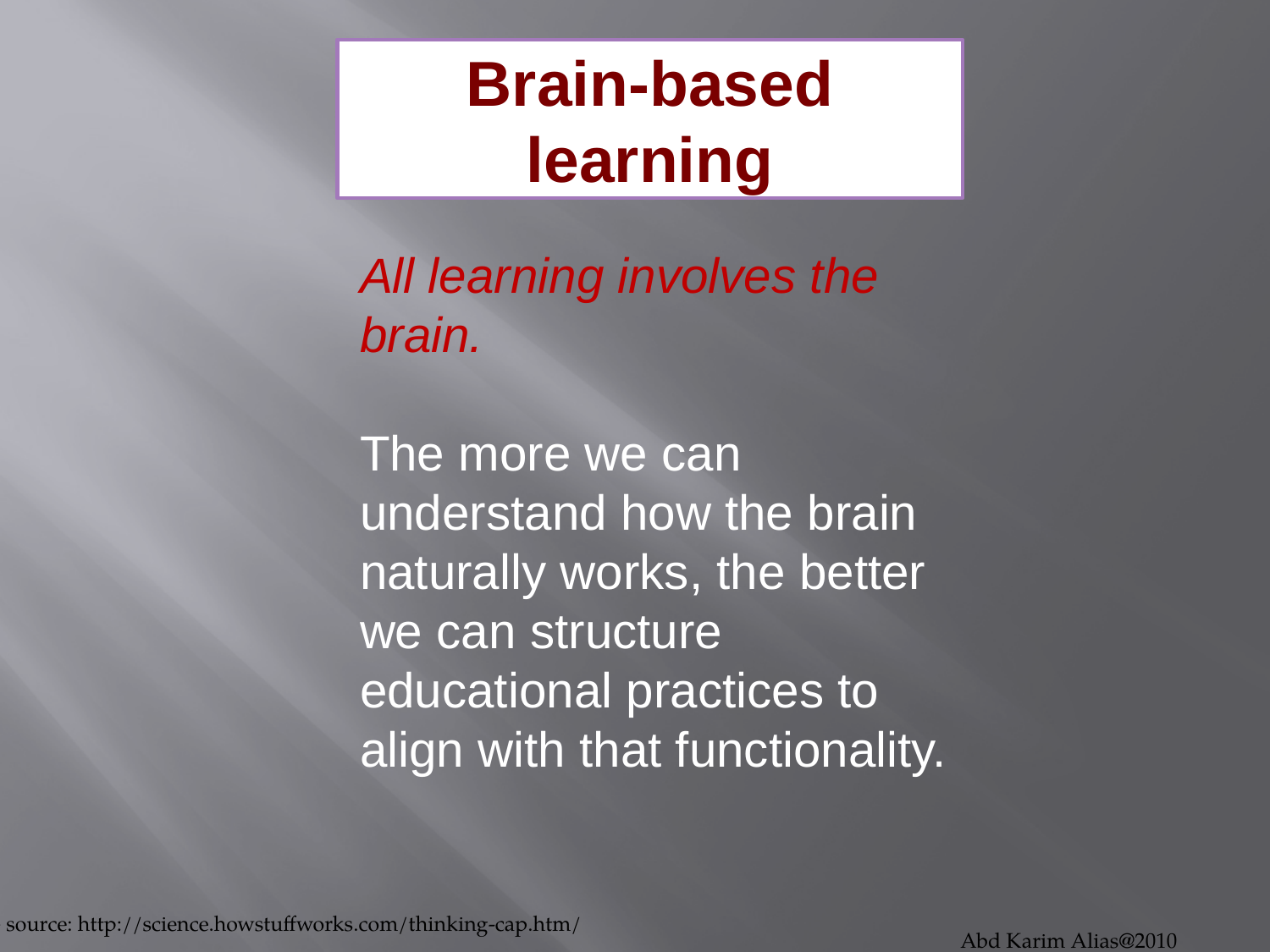

# Brain-based learning
All learning involves the brain.

The more we can understand how the brain naturally works, the better we can structure educational practices to align with that functionality.
Abd Karim Alias@2010
Image source: http://science.howstuffworks.com/thinking-cap.htm/